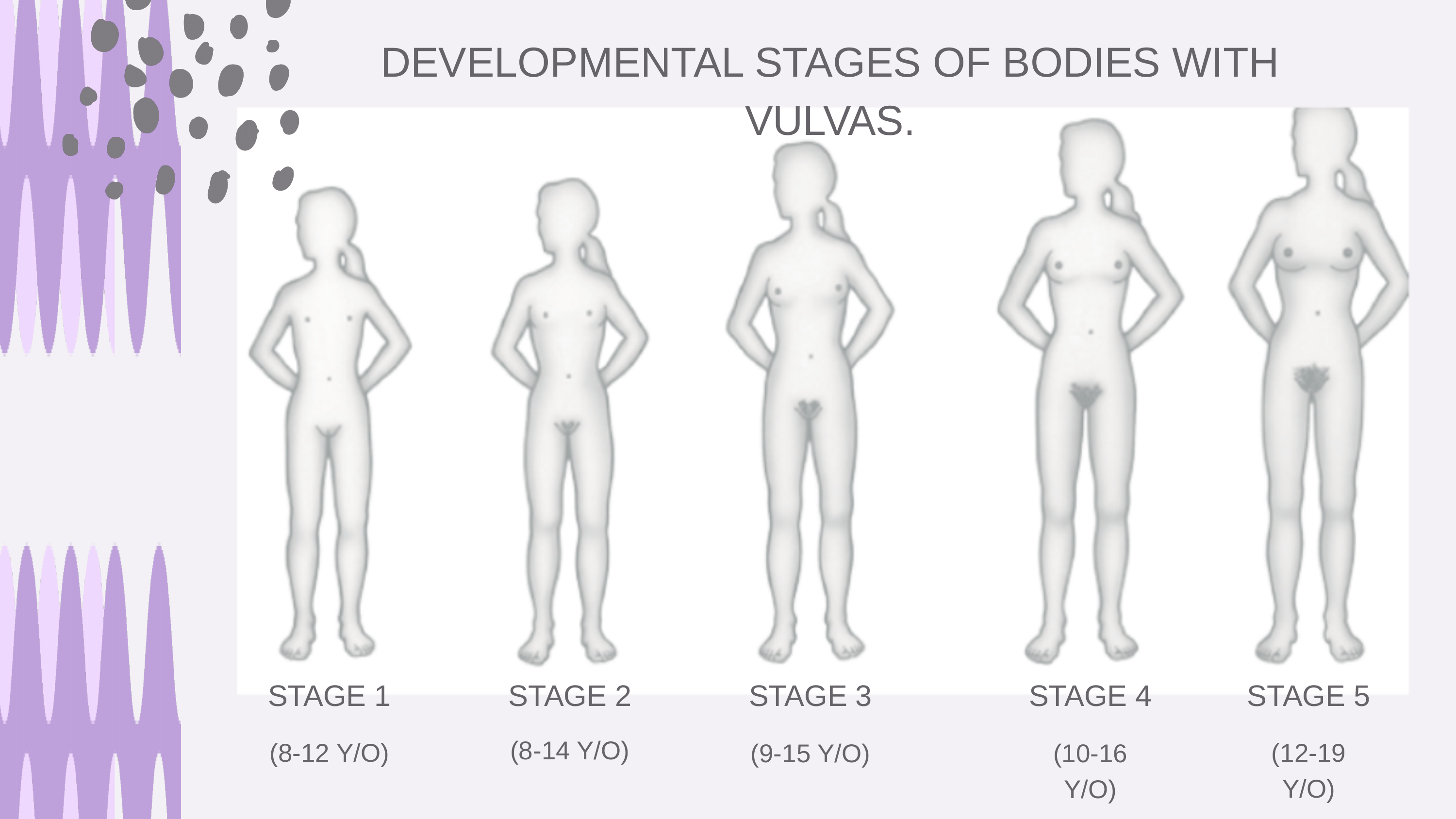

DEVELOPMENTAL STAGES OF BODIES WITH VULVAS.

STAGE 1
STAGE 2
STAGE 3
STAGE 4
STAGE 5
(8-14 Y/O)
(8-12 Y/O)
(12-19 Y/O)
(9-15 Y/O)
(10-16 Y/O)